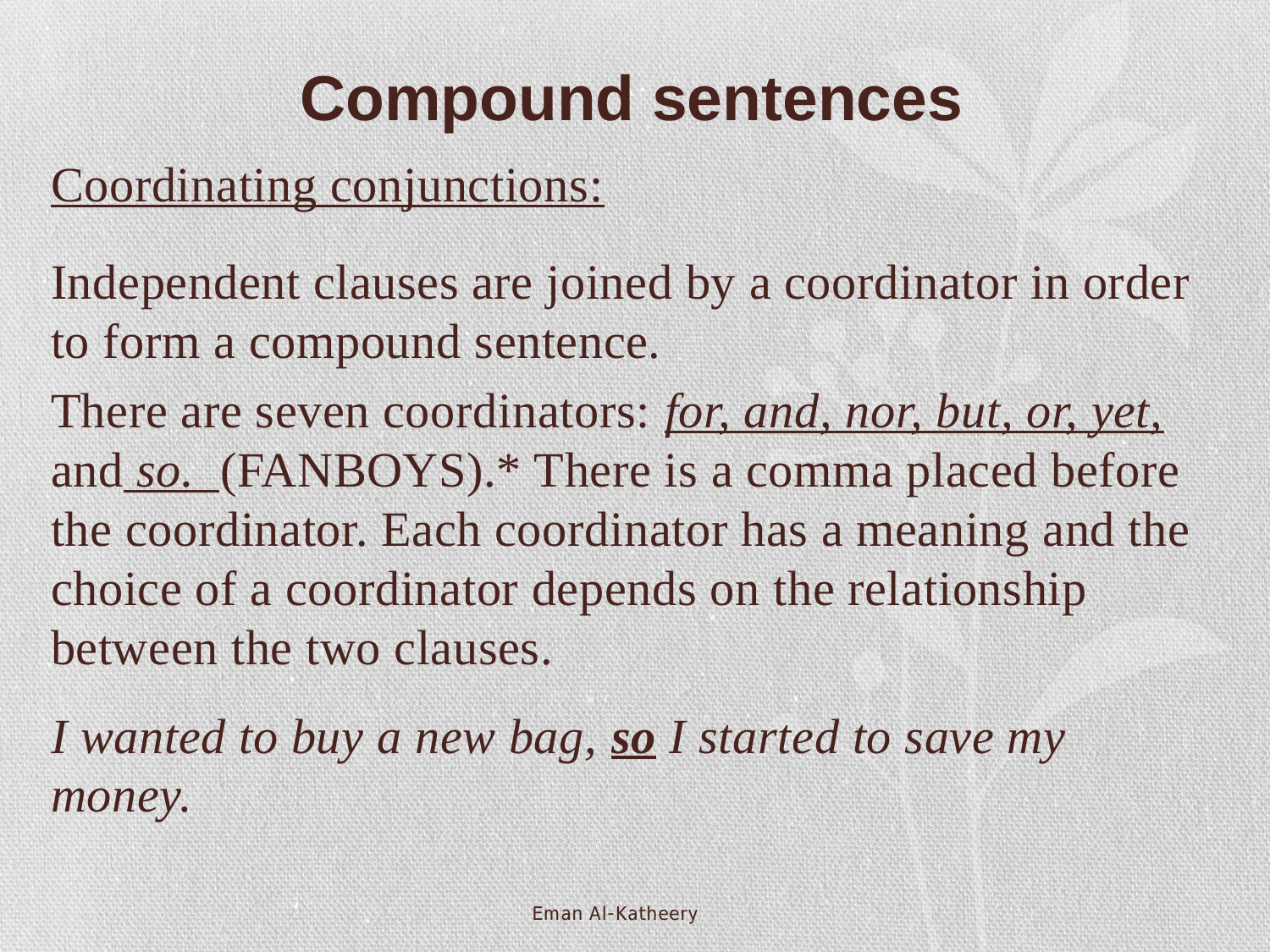

# Compound sentences
Coordinating conjunctions:

Independent clauses are joined by a coordinator in order to form a compound sentence.
There are seven coordinators: for, and, nor, but, or, yet, and so.  (FANBOYS).* There is a comma placed before the coordinator. Each coordinator has a meaning and the choice of a coordinator depends on the relationship between the two clauses.

I wanted to buy a new bag, so I started to save my money.

Eman Al-Katheery